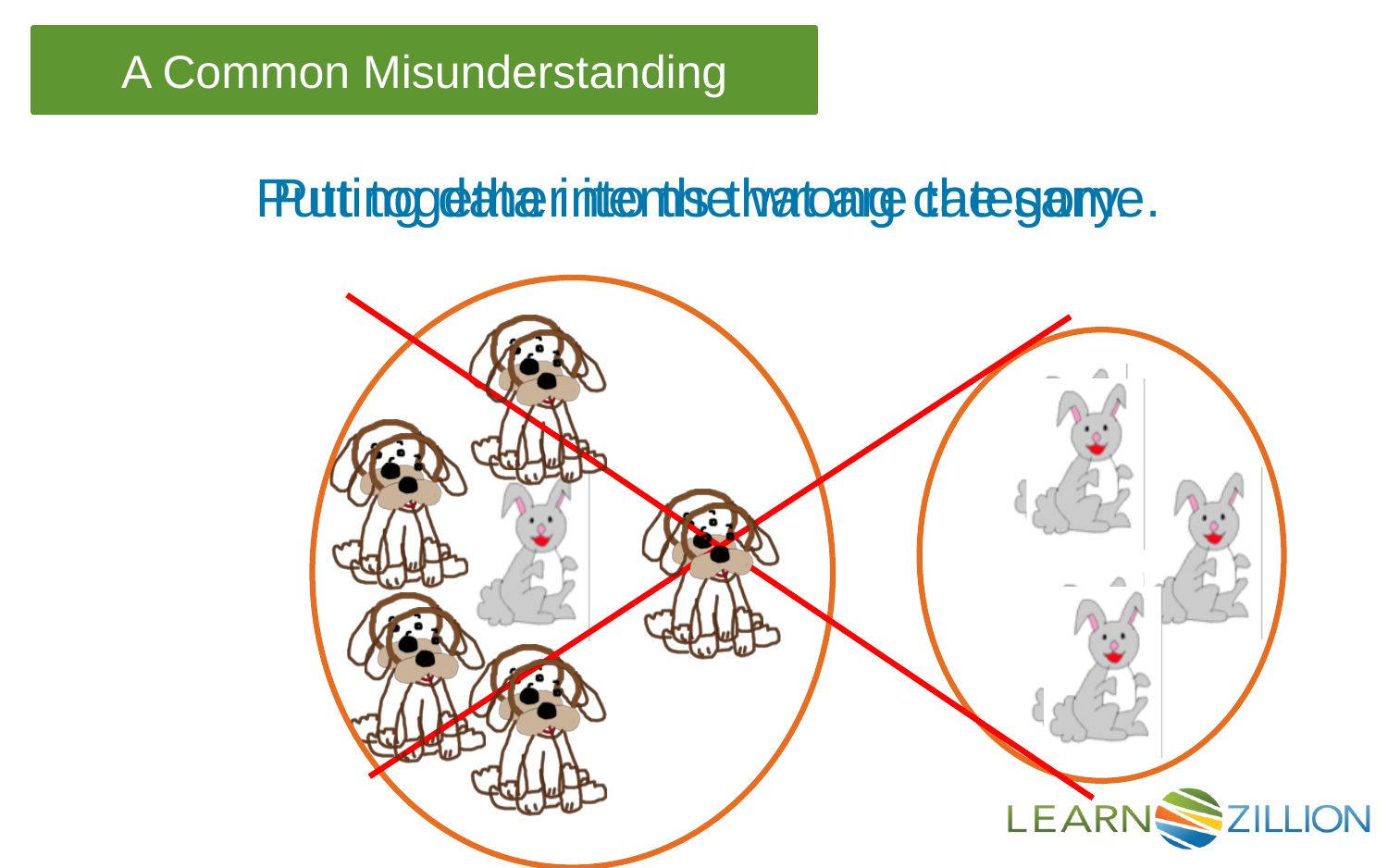

Putting data into the wrong category.
Put together items that are the same.